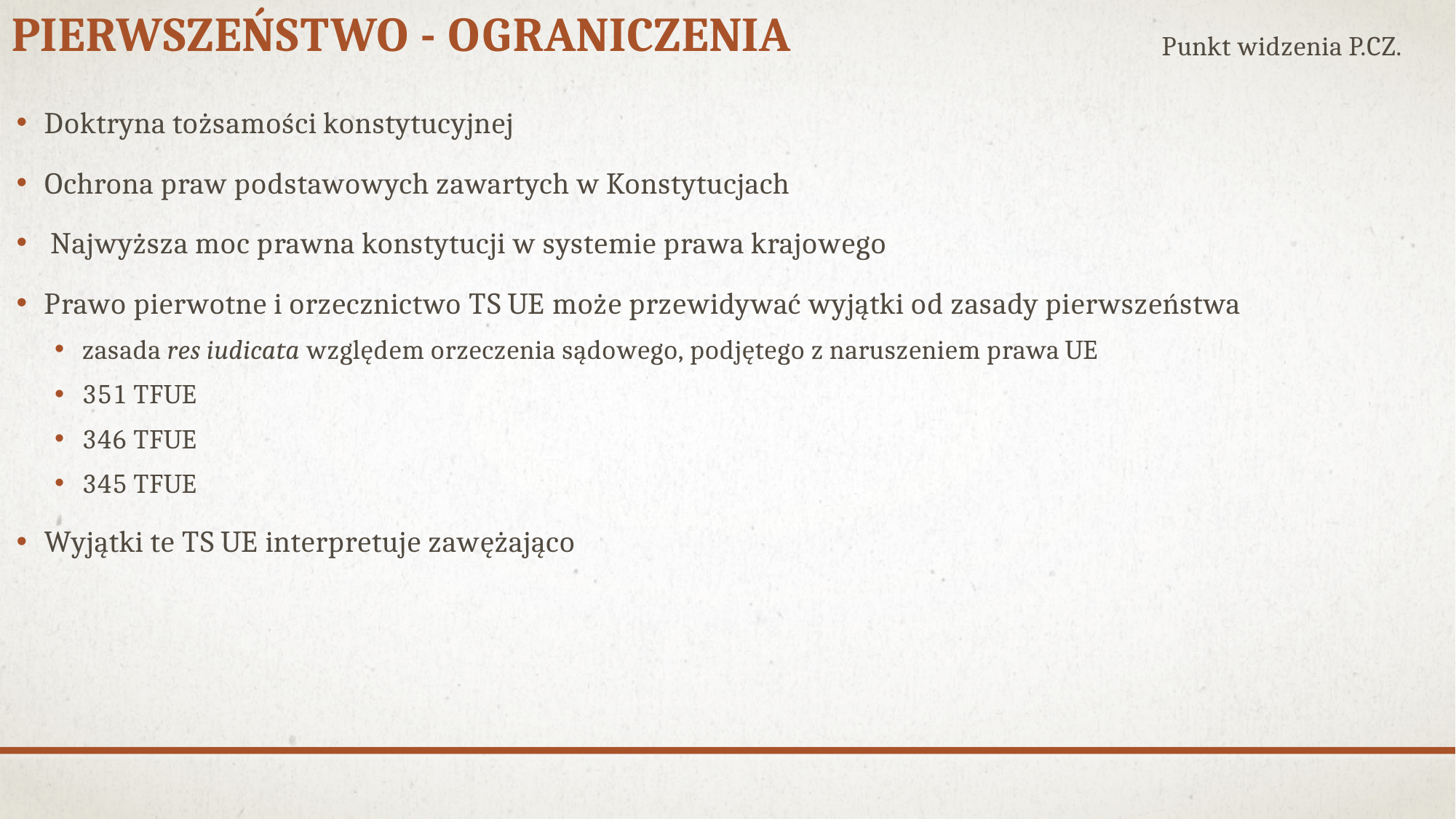

# Pierwszeństwo - ograniczenia
Punkt widzenia P.CZ.
Doktryna tożsamości konstytucyjnej
Ochrona praw podstawowych zawartych w Konstytucjach
 Najwyższa moc prawna konstytucji w systemie prawa krajowego
Prawo pierwotne i orzecznictwo TS UE może przewidywać wyjątki od zasady pierwszeństwa
zasada res iudicata względem orzeczenia sądowego, podjętego z naruszeniem prawa UE
351 TFUE
346 TFUE
345 TFUE
Wyjątki te TS UE interpretuje zawężająco